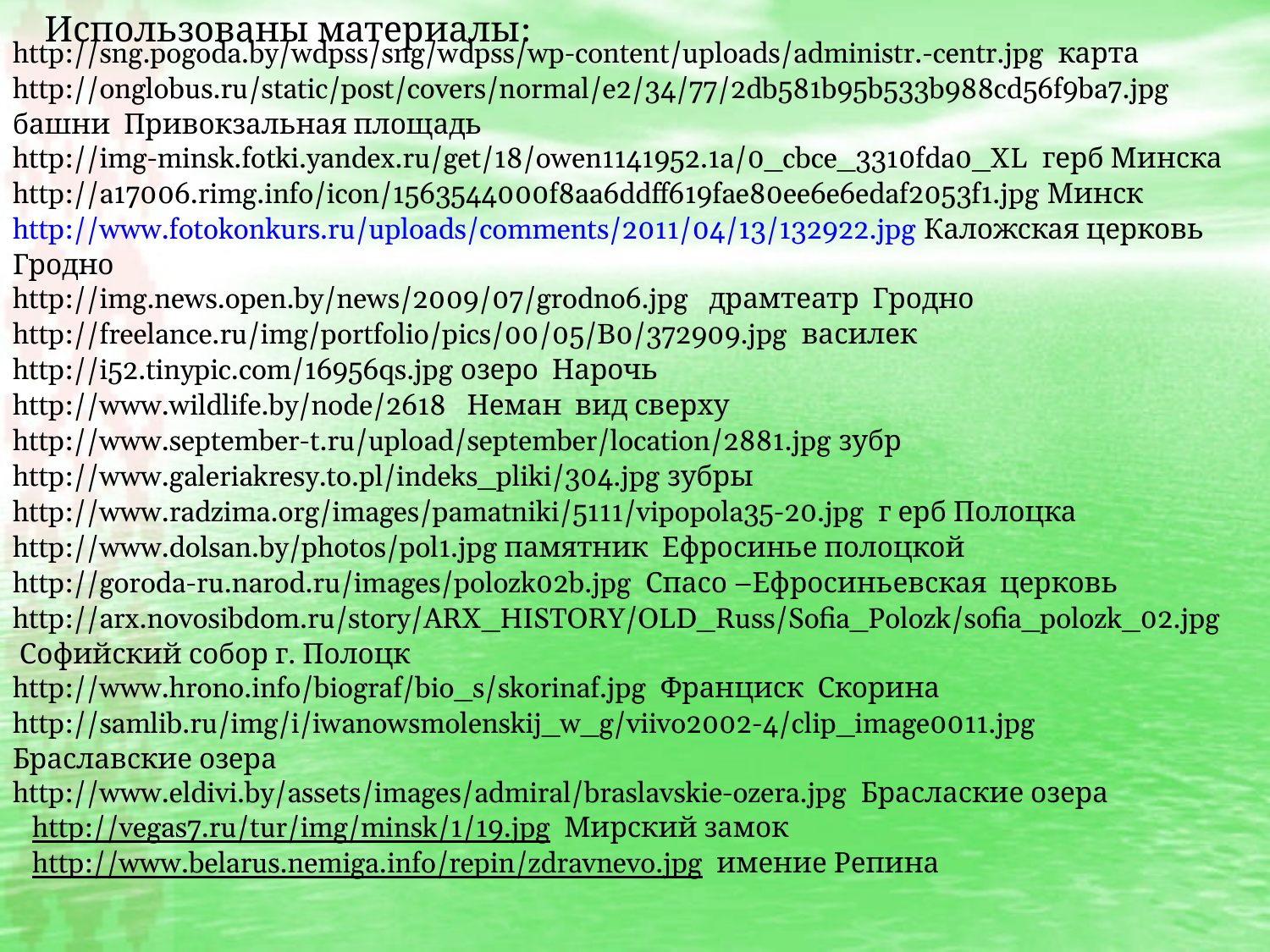

Использованы материалы:
http://sng.pogoda.by/wdpss/sng/wdpss/wp-content/uploads/administr.-centr.jpg  карта
http://onglobus.ru/static/post/covers/normal/e2/34/77/2db581b95b533b988cd56f9ba7.jpg  башни  Привокзальная площадь
http://img-minsk.fotki.yandex.ru/get/18/owen1141952.1a/0_cbce_3310fda0_XL  герб Минска
http://a17006.rimg.info/icon/1563544000f8aa6ddff619fae80ee6e6edaf2053f1.jpg Минск
http://www.fotokonkurs.ru/uploads/comments/2011/04/13/132922.jpg Каложская церковь Гродно
http://img.news.open.by/news/2009/07/grodno6.jpg   драмтеатр  Гродно
http://freelance.ru/img/portfolio/pics/00/05/B0/372909.jpg  василек
http://i52.tinypic.com/16956qs.jpg озеро  Нарочь
http://www.wildlife.by/node/2618   Неман  вид сверху
http://www.september-t.ru/upload/september/location/2881.jpg зубр
http://www.galeriakresy.to.pl/indeks_pliki/304.jpg зубры
http://www.radzima.org/images/pamatniki/5111/vipopola35-20.jpg  г ерб Полоцка
http://www.dolsan.by/photos/pol1.jpg памятник  Ефросинье полоцкой
http://goroda-ru.narod.ru/images/polozk02b.jpg  Спасо –Ефросиньевская  церковь
http://arx.novosibdom.ru/story/ARX_HISTORY/OLD_Russ/Sofia_Polozk/sofia_polozk_02.jpg  Софийский собор г. Полоцк
http://www.hrono.info/biograf/bio_s/skorinaf.jpg  Франциск  Скорина
http://samlib.ru/img/i/iwanowsmolenskij_w_g/viivo2002-4/clip_image0011.jpg  Браславские озера
http://www.eldivi.by/assets/images/admiral/braslavskie-ozera.jpg  Браслаские озера

http://vegas7.ru/tur/img/minsk/1/19.jpg  Мирский замок
http://www.belarus.nemiga.info/repin/zdravnevo.jpg  имение Репина